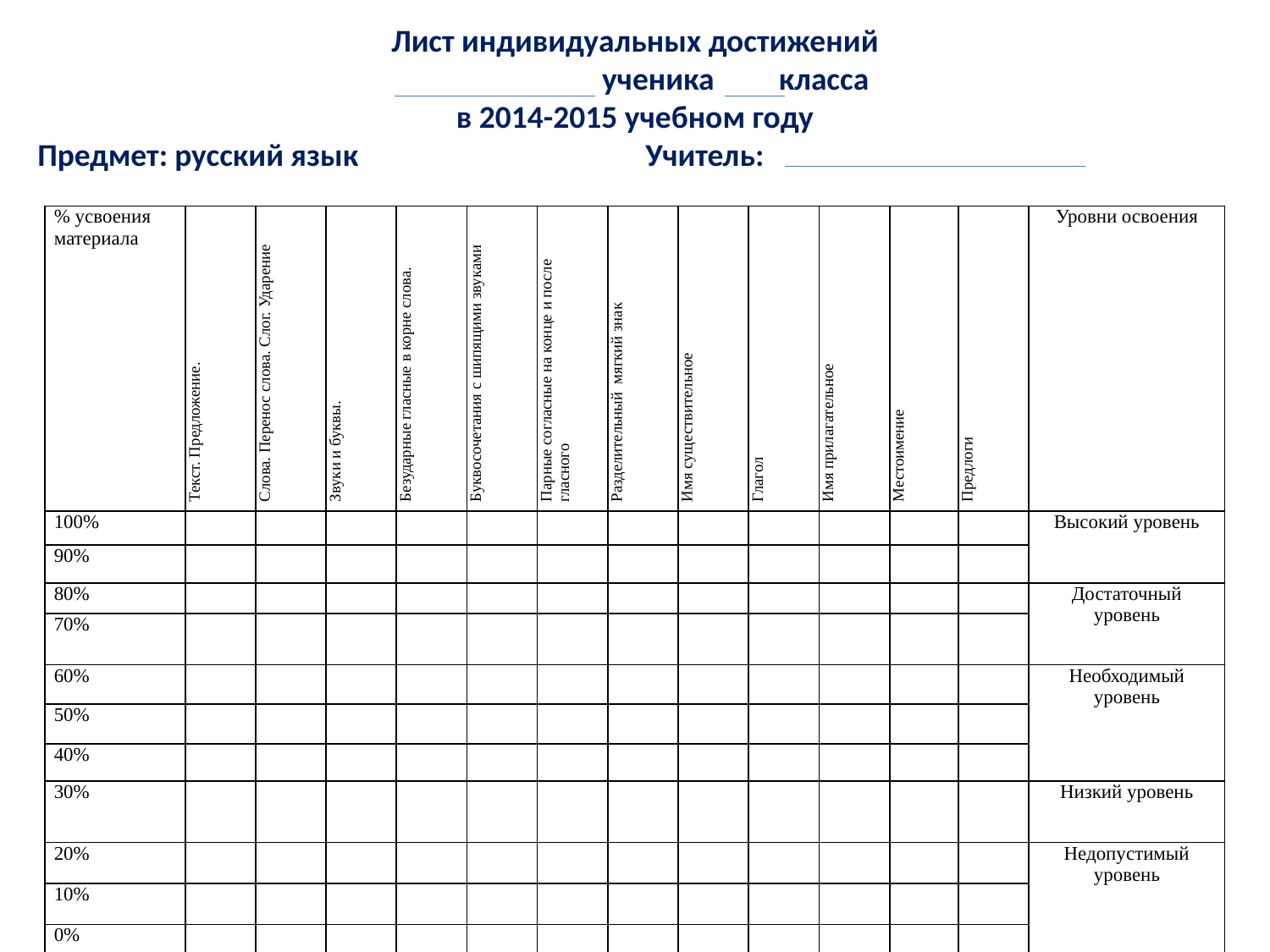

Лист индивидуальных достижений
                             ученика         класса
в 2014-2015 учебном году
Предмет: русский язык                                        Учитель:
| % усвоения материала | Текст. Предложение. | Слова. Перенос слова. Слог. Ударение | Звуки и буквы. | Безударные гласные в корне слова. | Буквосочетания с шипящими звуками | Парные согласные на конце и после гласного | Разделительный мягкий знак | Имя существительное | Глагол | Имя прилагательное | Местоимение | Предлоги | Уровни освоения |
| --- | --- | --- | --- | --- | --- | --- | --- | --- | --- | --- | --- | --- | --- |
| 100% |  |  |  |  |  |  |  |  |  |  |  |  | Высокий уровень |
| 90% |  |  |  |  |  |  |  |  |  |  |  |  |  |
| 80% |  |  |  |  |  |  |  |  |  |  |  |  | Достаточный уровень |
| 70% |  |  |  |  |  |  |  |  |  |  |  |  |  |
| 60% |  |  |  |  |  |  |  |  |  |  |  |  | Необходимый уровень |
| 50% |  |  |  |  |  |  |  |  |  |  |  |  |  |
| 40% |  |  |  |  |  |  |  |  |  |  |  |  |  |
| 30% |  |  |  |  |  |  |  |  |  |  |  |  | Низкий уровень |
| 20% |  |  |  |  |  |  |  |  |  |  |  |  | Недопустимый уровень |
| 10% |  |  |  |  |  |  |  |  |  |  |  |  |  |
| 0% |  |  |  |  |  |  |  |  |  |  |  |  |  |